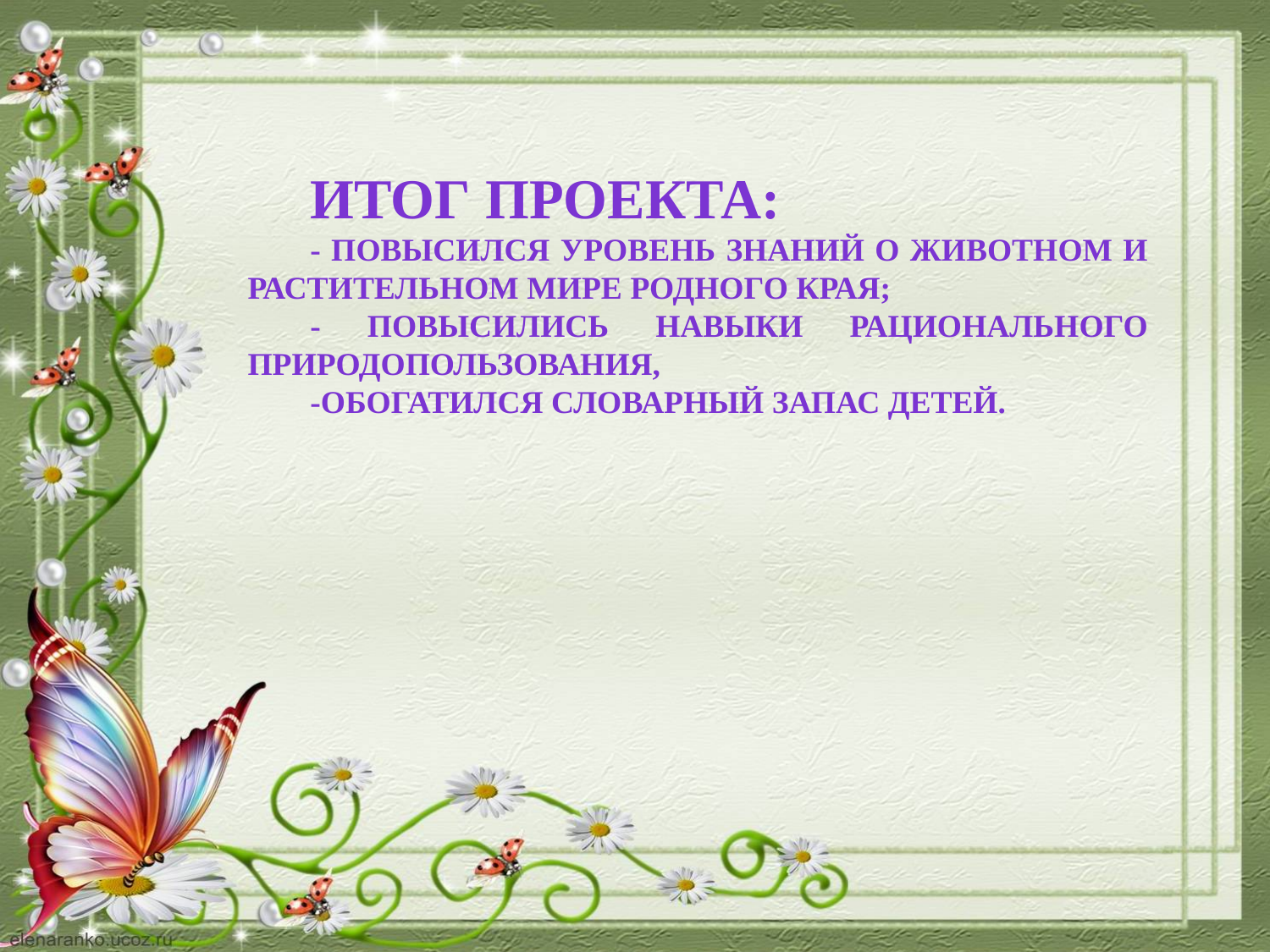

Итог проекта:
- Повысился уровень знаний о животном и растительном мире родного края;
- Повысились навыки рационального природопользования,
-Обогатился словарный запас детей.